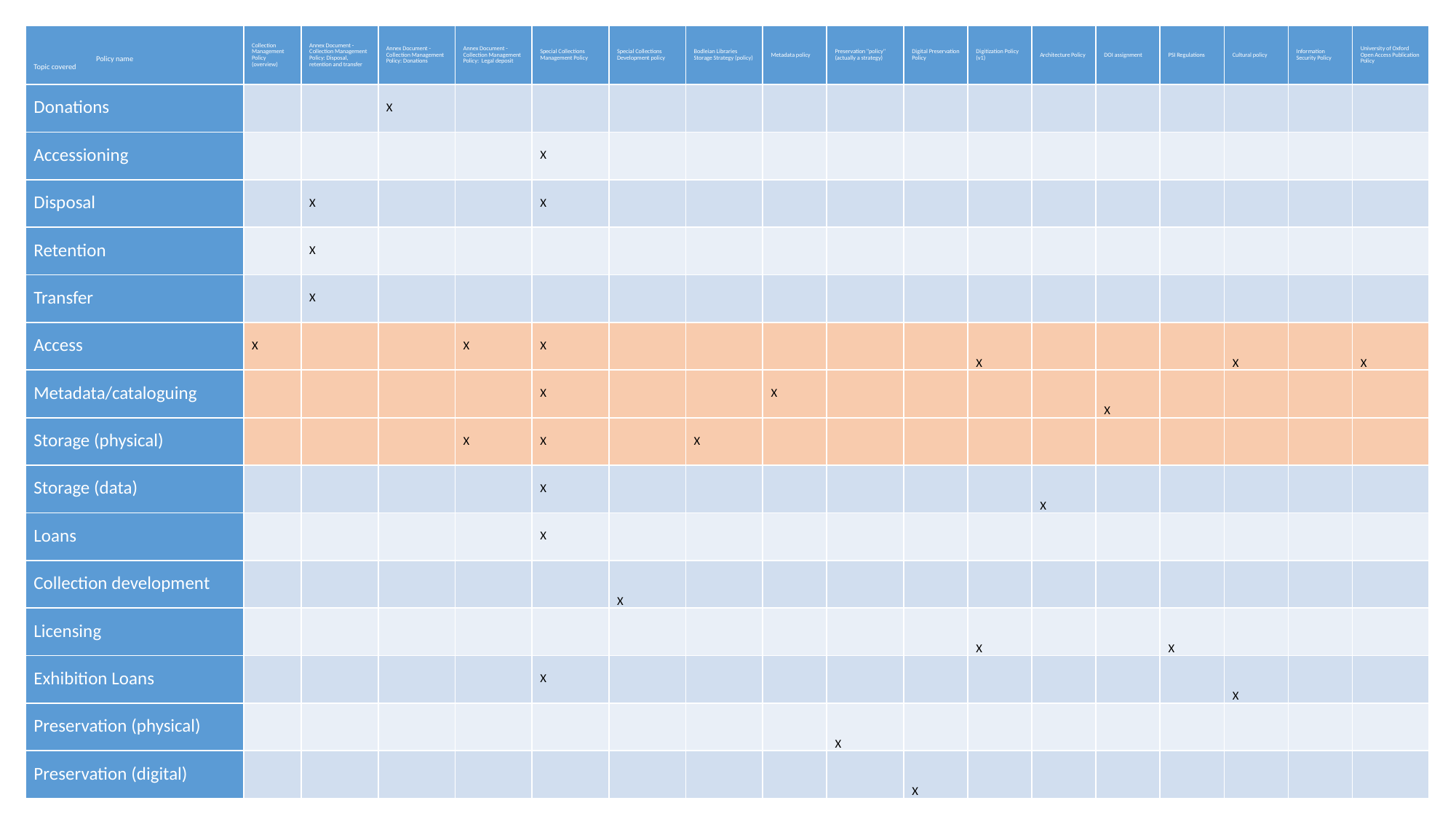

| Policy name Topic covered | Collection Management Policy (overview) | Annex Document - Collection Management Policy: Disposal, retention and transfer | Annex Document - Collection Management Policy: Donations | Annex Document - Collection Management Policy: Legal deposit | Special Collections Management Policy | Special Collections Development policy | Bodleian Libraries Storage Strategy (policy) | Metadata policy | Preservation "policy" (actually a strategy) | Digital Preservation Policy | Digitization Policy (v1) | Architecture Policy | DOI assignment | PSI Regulations | Cultural policy | Information Security Policy | University of Oxford Open Access Publication Policy |
| --- | --- | --- | --- | --- | --- | --- | --- | --- | --- | --- | --- | --- | --- | --- | --- | --- | --- |
| Donations |  |  | X |  |  |  |  |  |  |  |  |  |  |  |  |  |  |
| Accessioning |  |  |  |  | X |  |  |  |  |  |  |  |  |  |  |  |  |
| Disposal |  | X |  |  | X |  |  |  |  |  |  |  |  |  |  |  |  |
| Retention |  | X |  |  |  |  |  |  |  |  |  |  |  |  |  |  |  |
| Transfer |  | X |  |  |  |  |  |  |  |  |  |  |  |  |  |  |  |
| Access | X |  |  | X | X |  |  |  |  |  | X |  |  |  | X |  | X |
| Metadata/cataloguing |  |  |  |  | X |  |  | X |  |  |  |  | X |  |  |  |  |
| Storage (physical) |  |  |  | X | X |  | X |  |  |  |  |  |  |  |  |  |  |
| Storage (data) |  |  |  |  | X |  |  |  |  |  |  | X |  |  |  |  |  |
| Loans |  |  |  |  | X |  |  |  |  |  |  |  |  |  |  |  |  |
| Collection development |  |  |  |  |  | X |  |  |  |  |  |  |  |  |  |  |  |
| Licensing |  |  |  |  |  |  |  |  |  |  | X |  |  | X |  |  |  |
| Exhibition Loans |  |  |  |  | X |  |  |  |  |  |  |  |  |  | X |  |  |
| Preservation (physical) |  |  |  |  |  |  |  |  | X |  |  |  |  |  |  |  |  |
| Preservation (digital) |  |  |  |  |  |  |  |  |  | X |  |  |  |  |  |  |  |